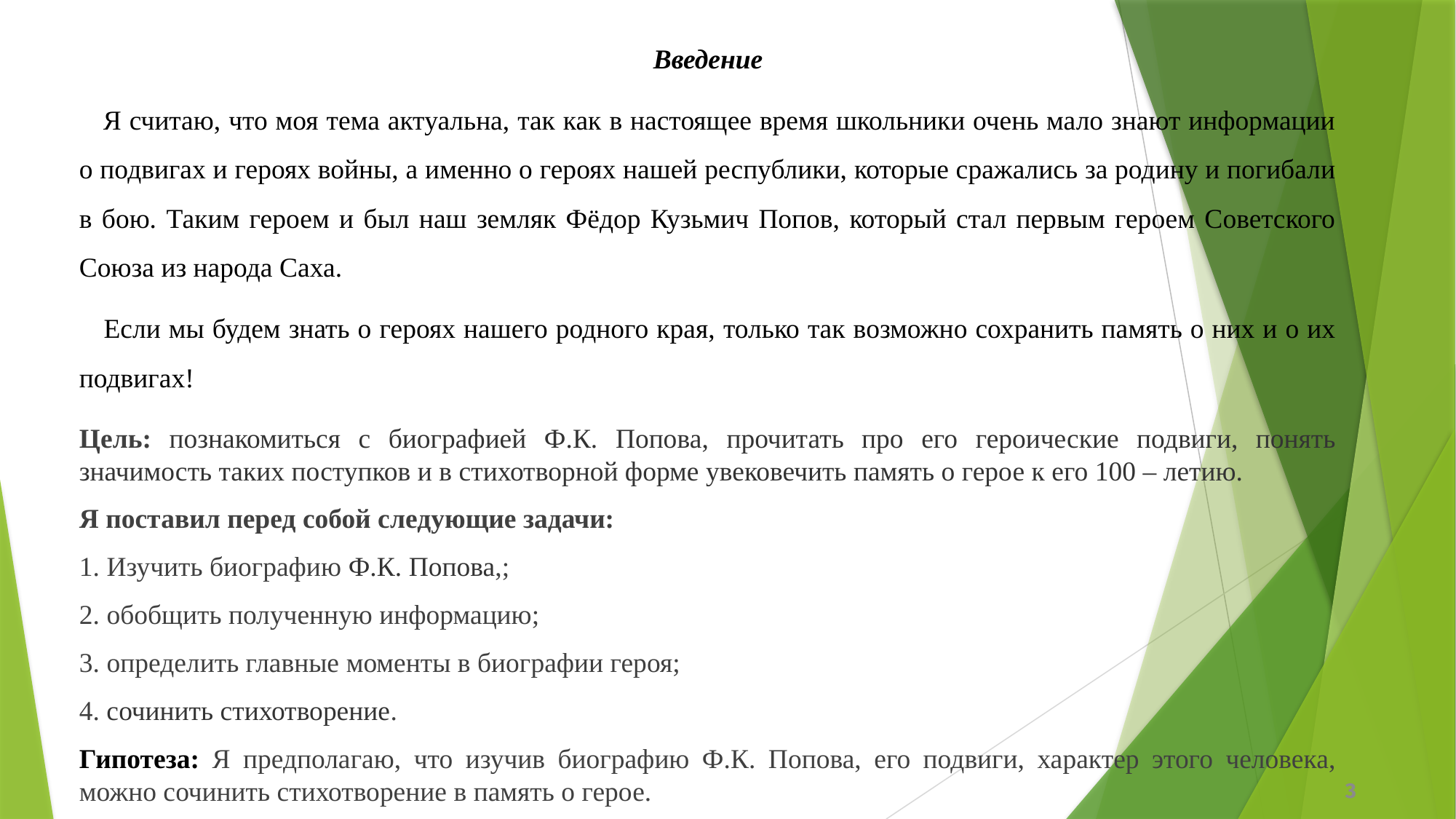

Введение
   Я считаю, что моя тема актуальна, так как в настоящее время школьники очень мало знают информации о подвигах и героях войны, а именно о героях нашей республики, которые сражались за родину и погибали в бою. Таким героем и был наш земляк Фёдор Кузьмич Попов, который стал первым героем Советского Союза из народа Саха.
   Если мы будем знать о героях нашего родного края, только так возможно сохранить память о них и о их подвигах!
Цель: познакомиться с биографией Ф.К. Попова, прочитать про его героические подвиги, понять значимость таких поступков и в стихотворной форме увековечить память о герое к его 100 – летию.
Я поставил перед собой следующие задачи:
1. Изучить биографию Ф.К. Попова,;
2. обобщить полученную информацию;
3. определить главные моменты в биографии героя;
4. сочинить стихотворение.
Гипотеза: Я предполагаю, что изучив биографию Ф.К. Попова, его подвиги, характер этого человека, можно сочинить стихотворение в память о герое.

3